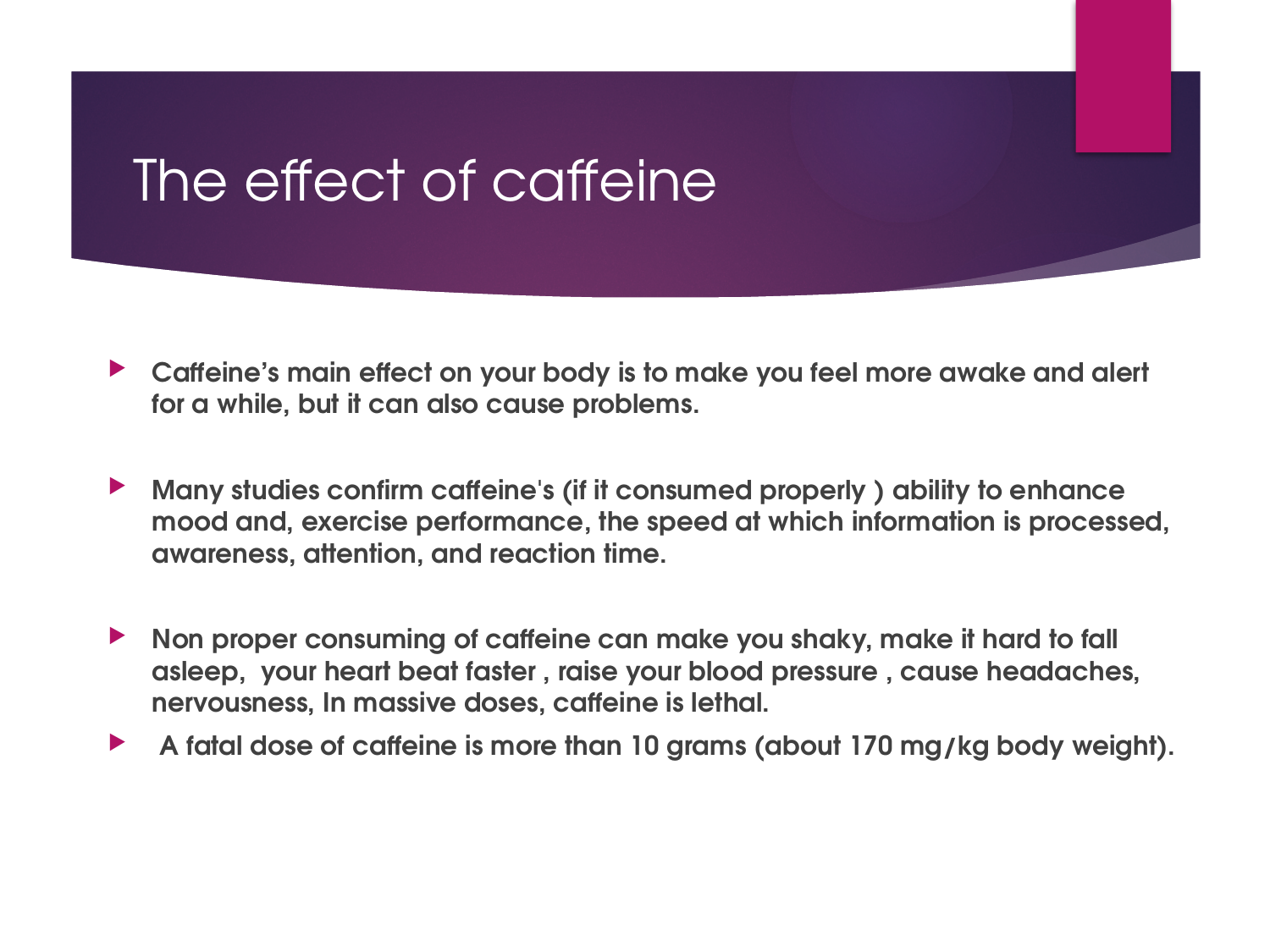

# The effect of caffeine
Caffeine’s main effect on your body is to make you feel more awake and alert for a while, but it can also cause problems.

Many studies confirm caffeine's (if it consumed properly ) ability to enhance mood and, exercise performance, the speed at which information is processed, awareness, attention, and reaction time.

Non proper consuming of caffeine can make you shaky, make it hard to fall asleep,  your heart beat faster , raise your blood pressure , cause headaches, nervousness, In massive doses, caffeine is lethal.
 A fatal dose of caffeine is more than 10 grams (about 170 mg/kg body weight).